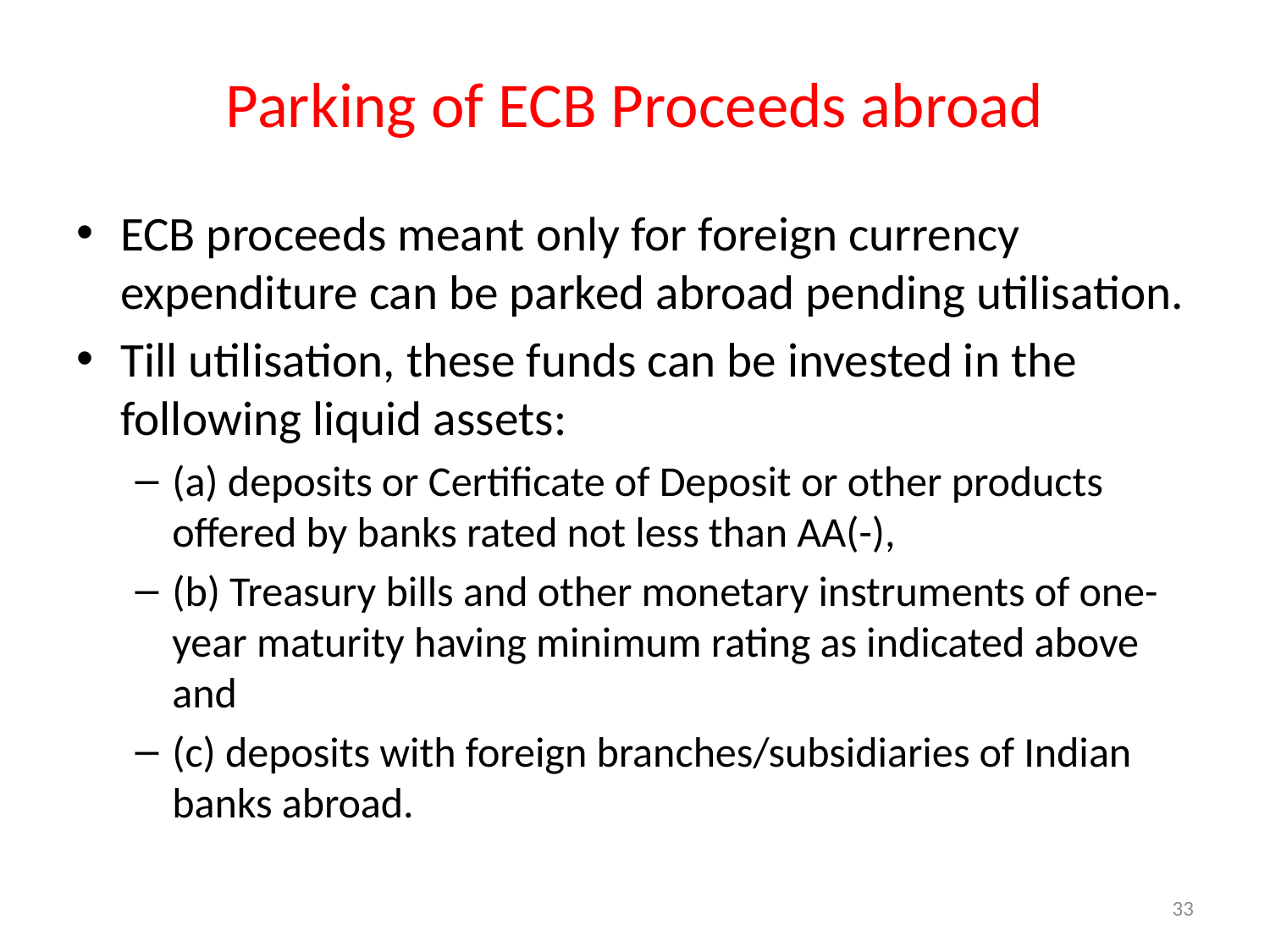

# Parking of ECB Proceeds abroad
ECB proceeds meant only for foreign currency expenditure can be parked abroad pending utilisation.
Till utilisation, these funds can be invested in the following liquid assets:
(a) deposits or Certificate of Deposit or other products offered by banks rated not less than AA(-),
(b) Treasury bills and other monetary instruments of one-year maturity having minimum rating as indicated above and
(c) deposits with foreign branches/subsidiaries of Indian banks abroad.

33